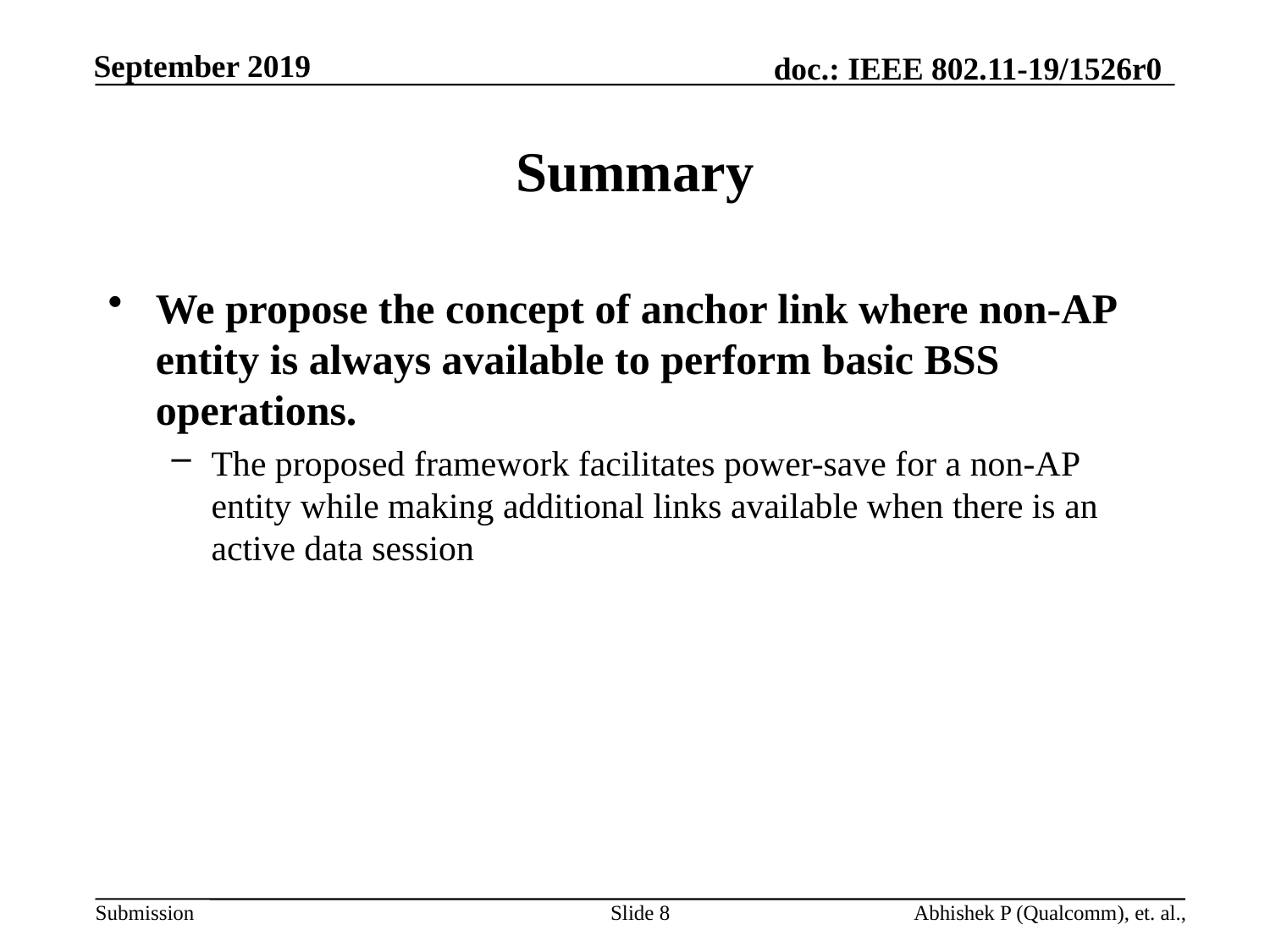

# Summary
We propose the concept of anchor link where non-AP entity is always available to perform basic BSS operations.
The proposed framework facilitates power-save for a non-AP entity while making additional links available when there is an active data session
Slide 8
Abhishek P (Qualcomm), et. al.,